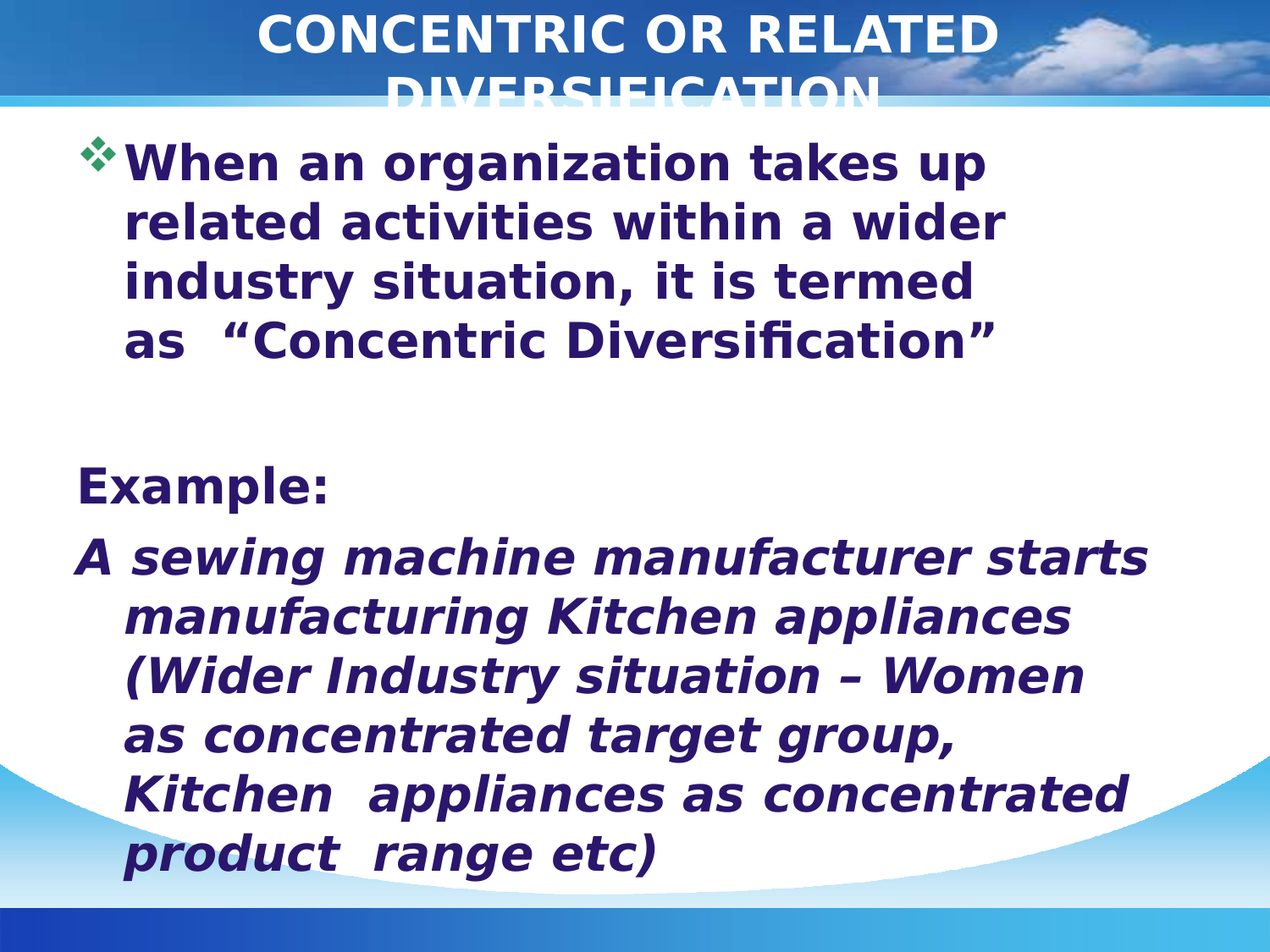

# CONCENTRIC OR RELATED  DIVERSIFICATION

When an organization takes up  related activities within a wider  industry situation, it is termed as  “Concentric Diversification”

Example:
A sewing machine manufacturer starts  manufacturing Kitchen appliances  (Wider Industry situation – Women  as concentrated target group, Kitchen  appliances as concentrated product  range etc)